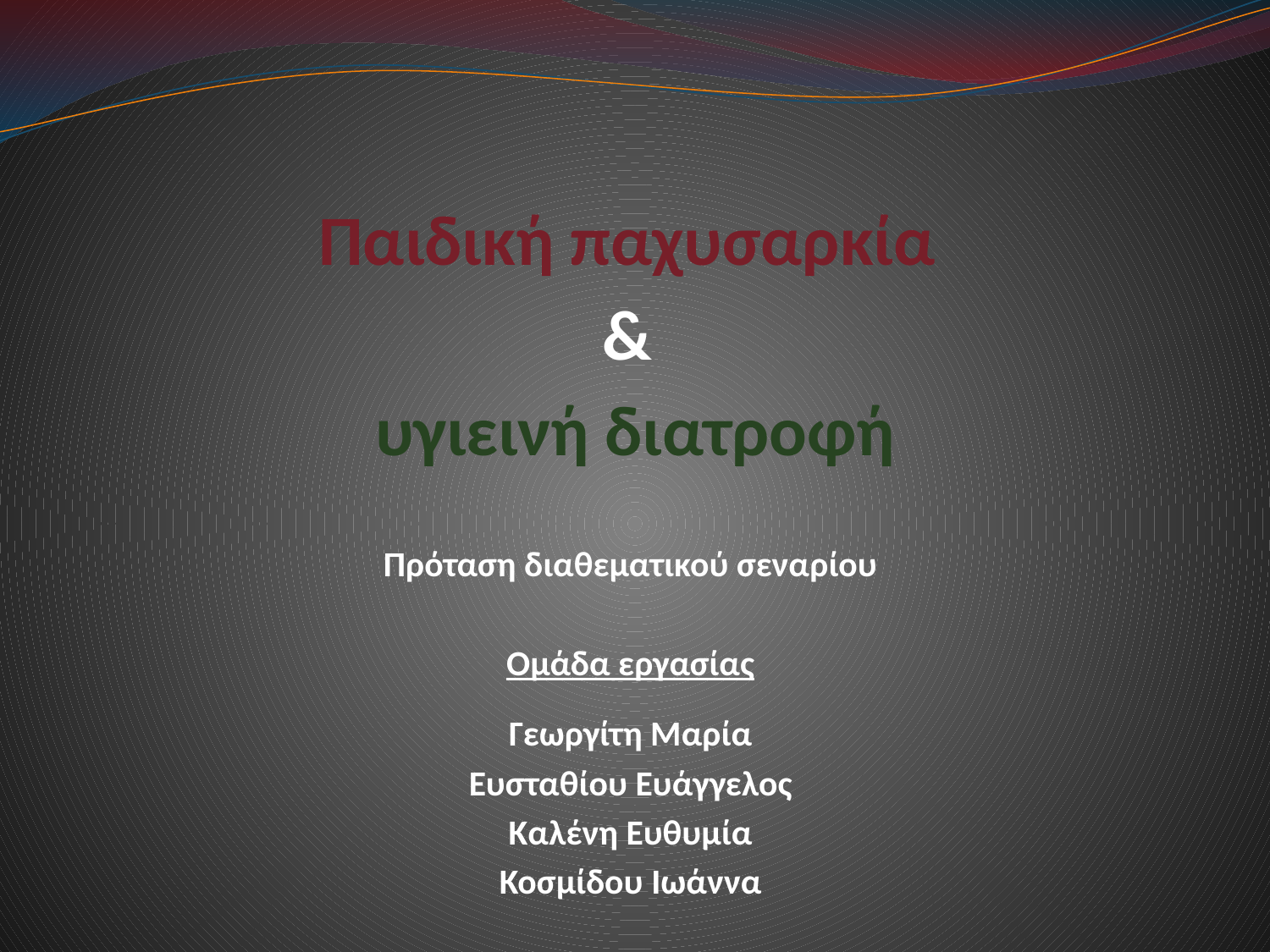

Παιδική παχυσαρκία
&
υγιεινή διατροφή
Πρόταση διαθεματικού σεναρίου

Ομάδα εργασίας
Γεωργίτη Μαρία
Ευσταθίου Ευάγγελος
Καλένη Ευθυμία
Κοσμίδου Ιωάννα